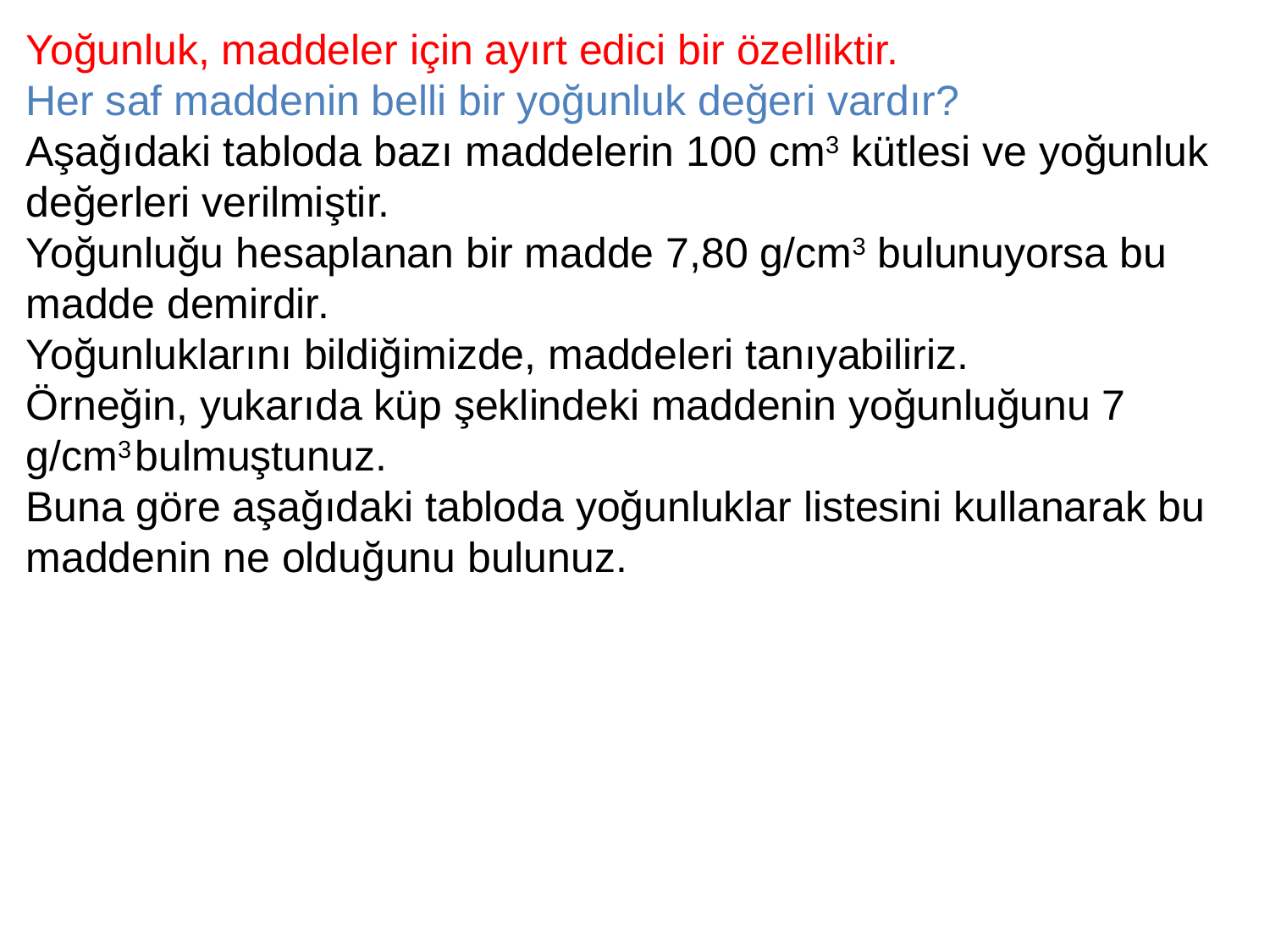

Yoğunluk, maddeler için ayırt edici bir özelliktir.
Her saf maddenin belli bir yoğunluk değeri vardır?
Aşağıdaki tabloda bazı maddelerin 100 cm3 kütlesi ve yoğunluk değerleri verilmiştir.
Yoğunluğu hesaplanan bir madde 7,80 g/cm3 bulunuyorsa bu madde demirdir.
Yoğunluklarını bildiğimizde, maddeleri tanıyabiliriz.
Örneğin, yukarıda küp şeklindeki maddenin yoğunluğunu 7 g/cm3 bulmuştunuz.
Buna göre aşağıdaki tabloda yoğunluklar listesini kullanarak bu maddenin ne olduğunu bulunuz.